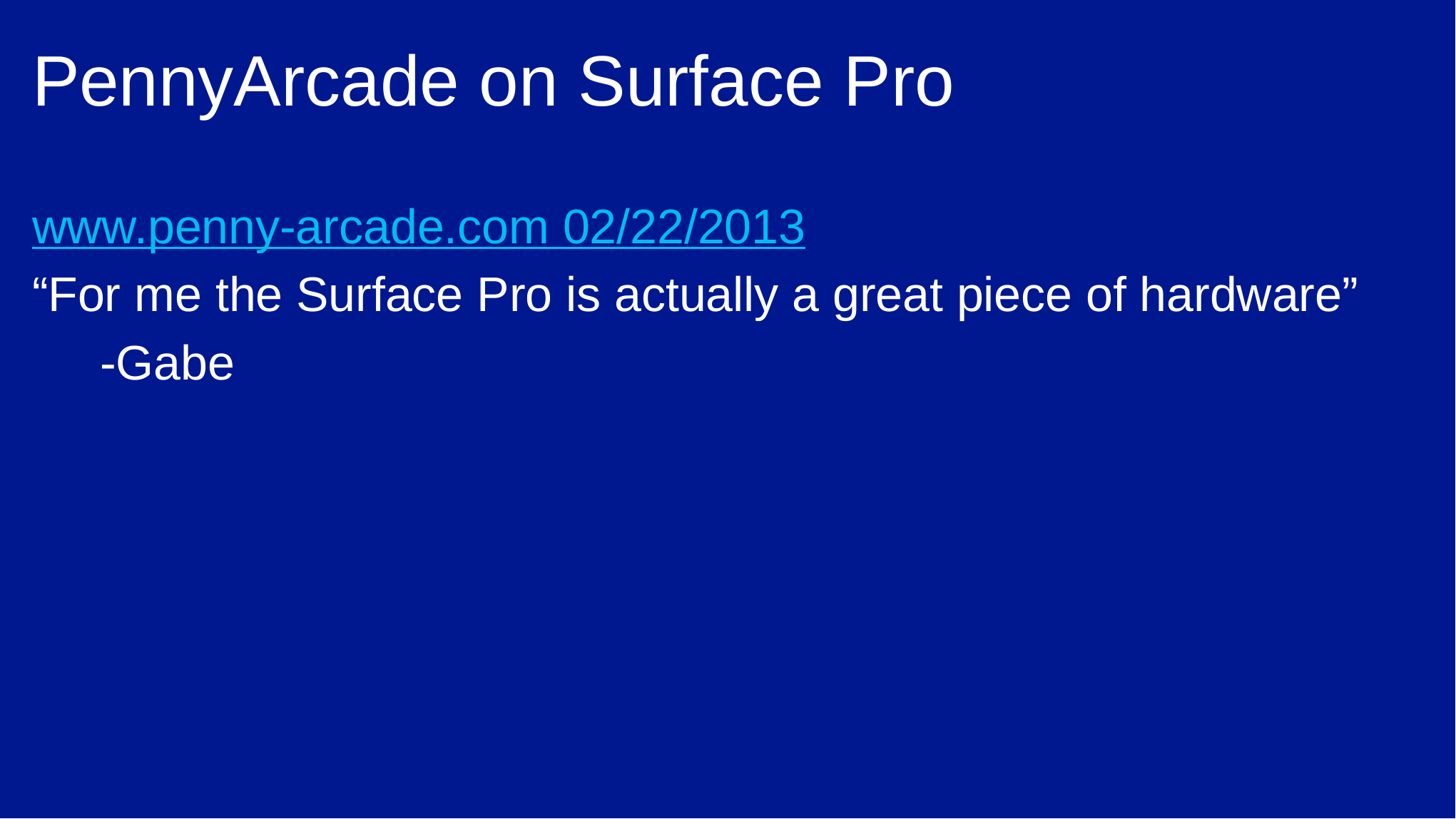

# PennyArcade on Surface Pro
www.penny-arcade.com 02/22/2013
“For me the Surface Pro is actually a great piece of hardware”
     -Gabe